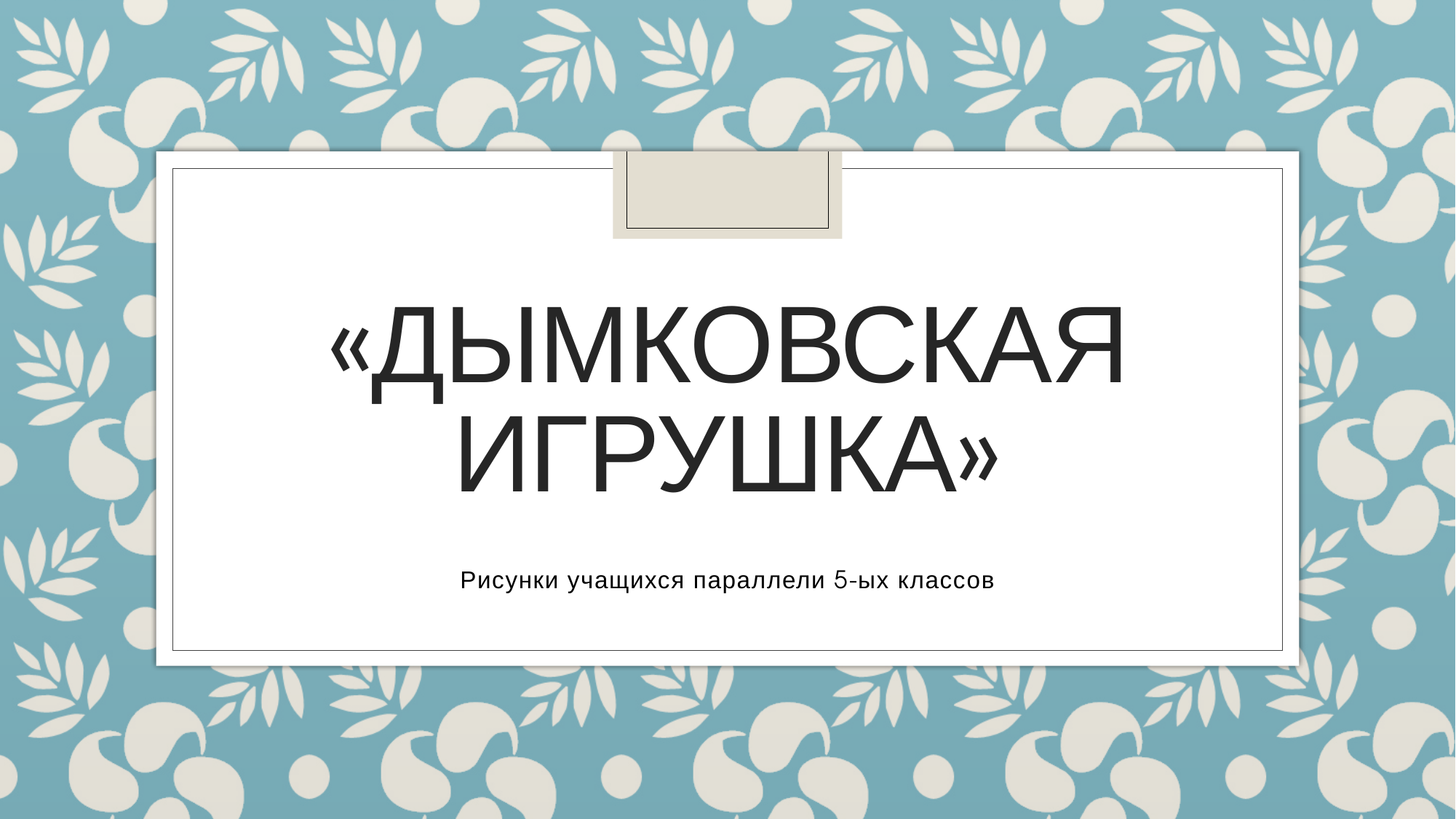

# «Дымковская игрушка»
Рисунки учащихся параллели 5-ых классов